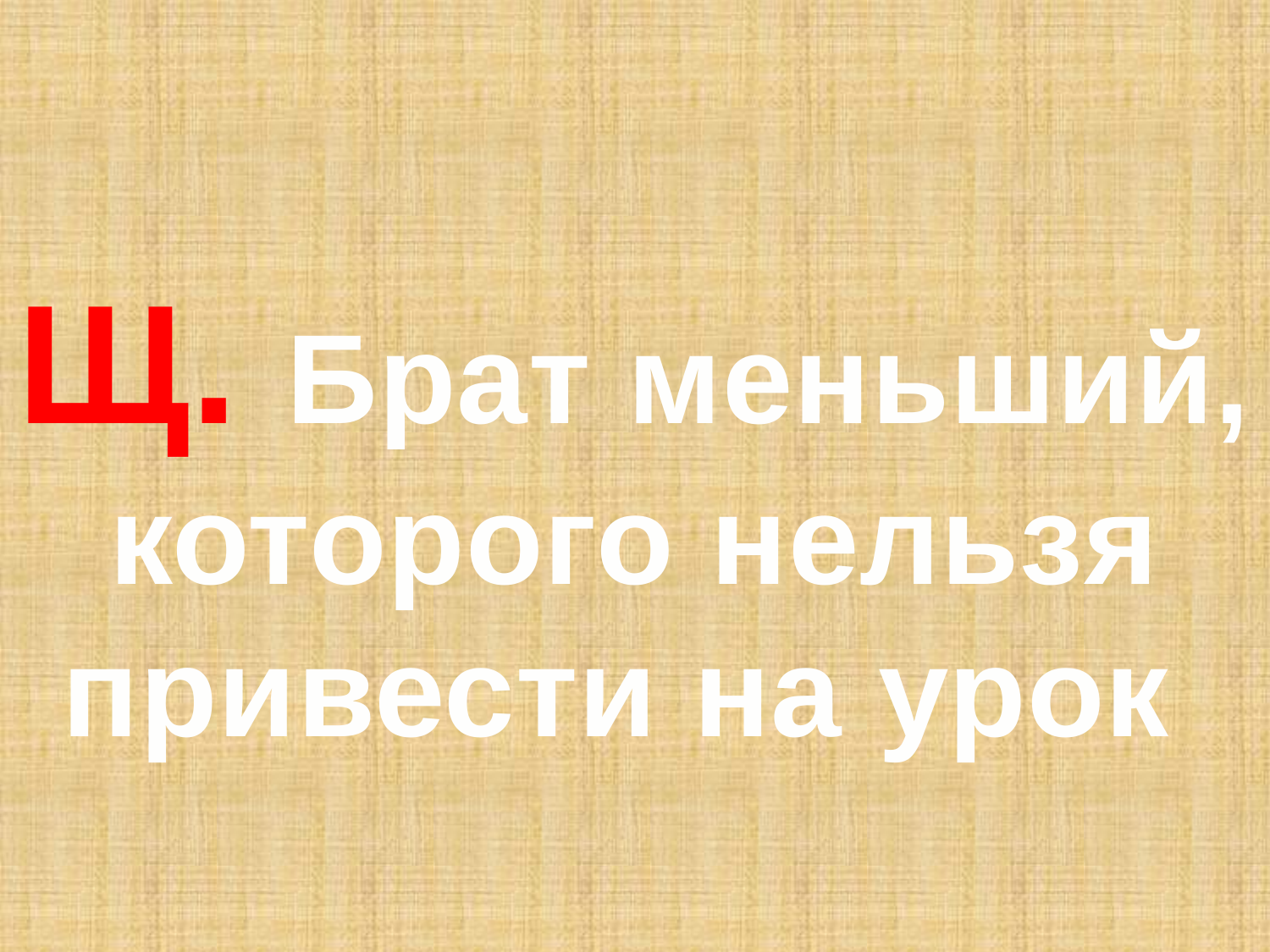

Щ. Брат меньший, которого нельзя привести на урок